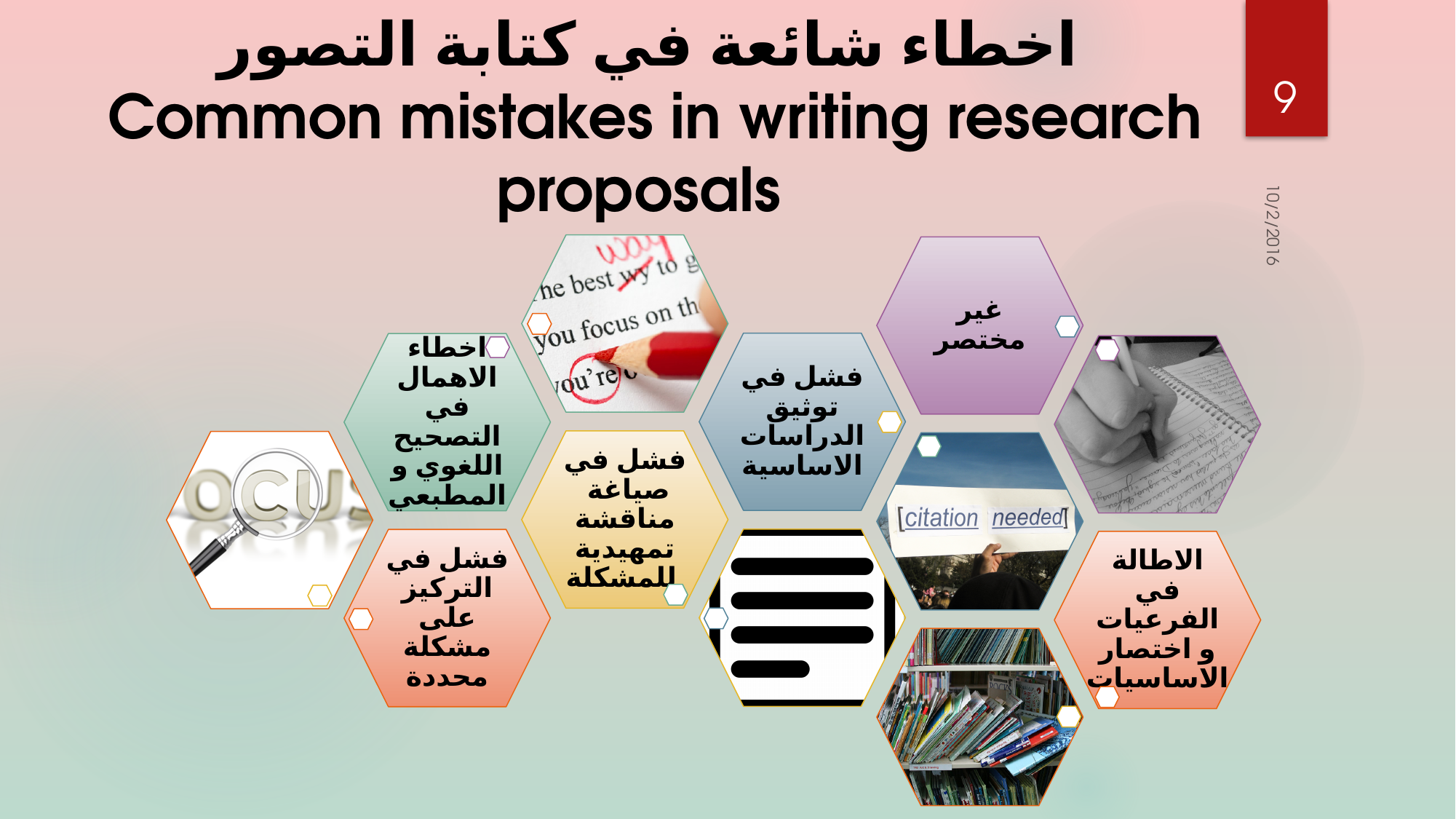

# اخطاء شائعة في كتابة التصور Common mistakes in writing research proposals
9
فشل في التركيز على مشكلة محددة
فشل في صياغة  مناقشة تمهيدية للمشكلة
اخطاء الاهمال في التصحيح اللغوي و المطبعي
فشل في توثيق الدراسات الاساسية
غير مختصر
الاطالة في الفرعيات و اختصار الاساسيات
10/2/2016